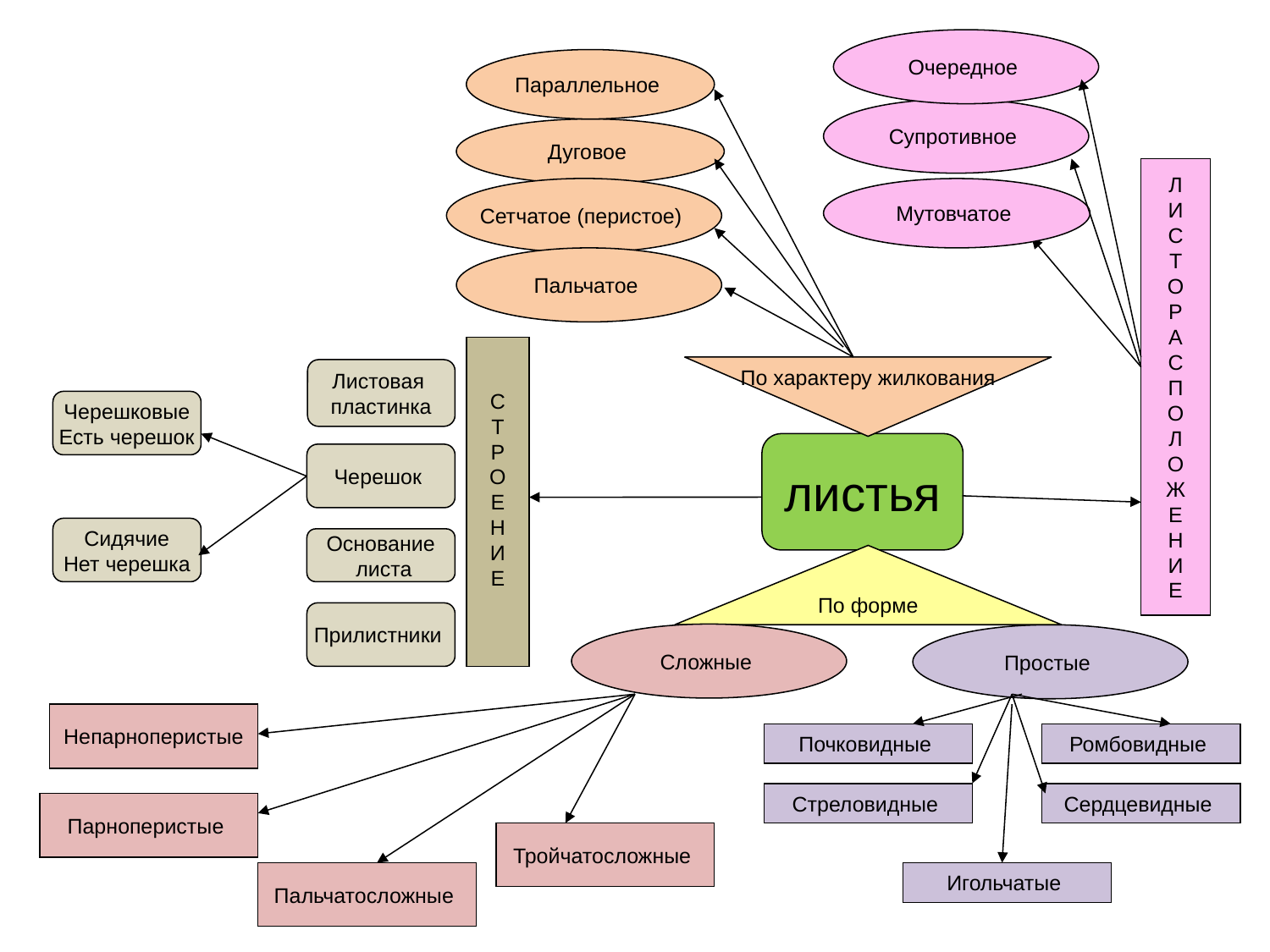

Очередное
Параллельное

Супротивное
Дуговое

Л
И
С
Т
О
Р
А
С
П
О
Л
О
Ж
Е
Н
И
Е

Сетчатое (перистое)
Мутовчатое

Пальчатое

С
Т
Р
О
Е
Н
И
Е

По характеру жилкования
Листовая
пластинка
Черешковые
Есть черешок

листья
Черешок

Сидячие
Нет черешка
Основание
 листа
По форме
Прилистники
Сложные
Простые

Непарноперистые

Почковидные
Ромбовидные
Стреловидные
Сердцевидные
Парноперистые
Тройчатосложные
Пальчатосложные
Игольчатые